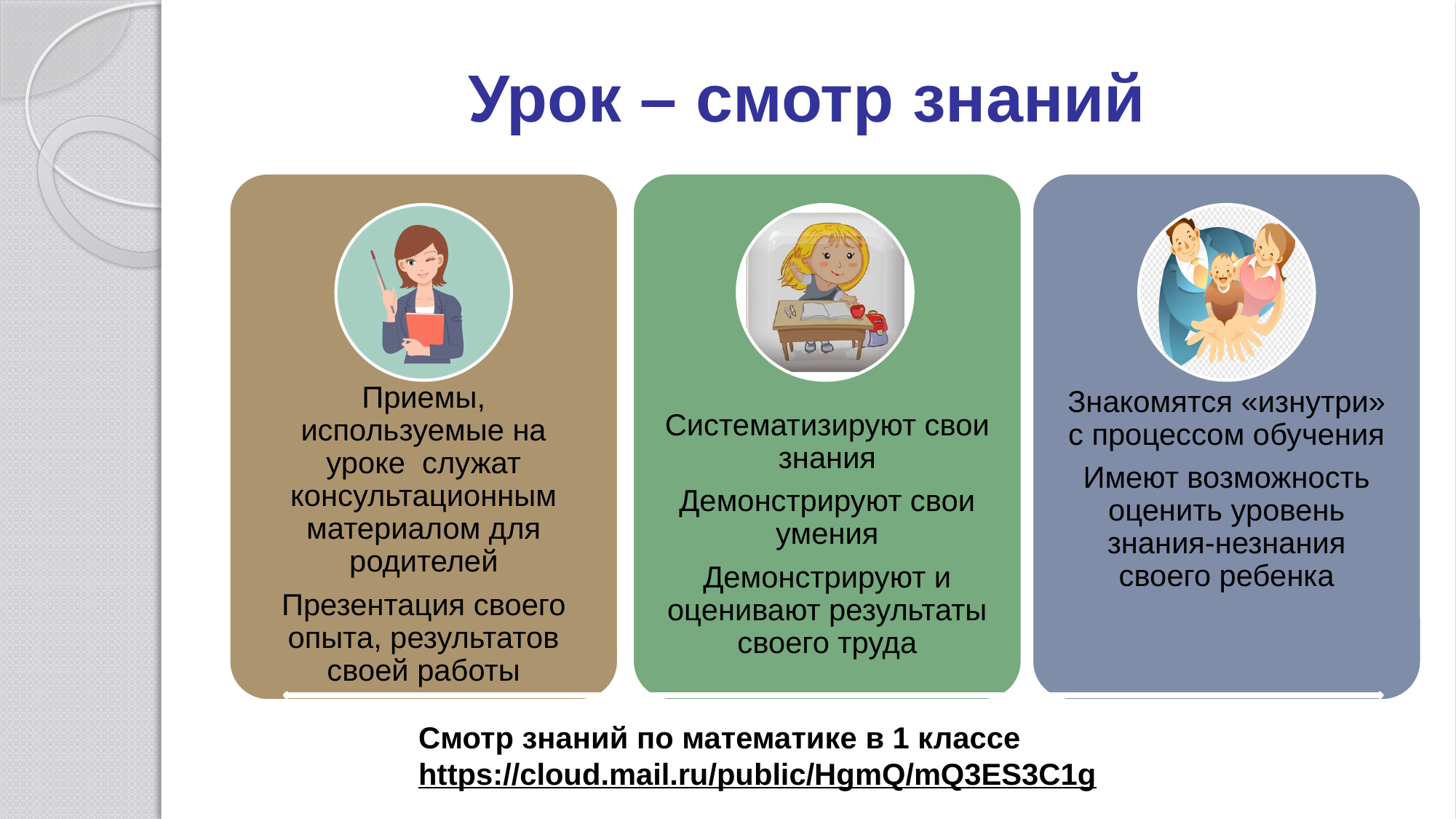

# Урок – смотр знаний

Приемы, используемые на уроке  служат консультационным материалом для родителей
Презентация своего опыта, результатов своей работы

Систематизируют свои знания
Демонстрируют свои умения
Демонстрируют и оценивают результаты своего труда
Знакомятся «изнутри» с процессом обучения
Имеют возможность оценить уровень знания-незнания своего ребенка
Смотр знаний по математике в 1 классе
https://cloud.mail.ru/public/HgmQ/mQ3ES3C1g